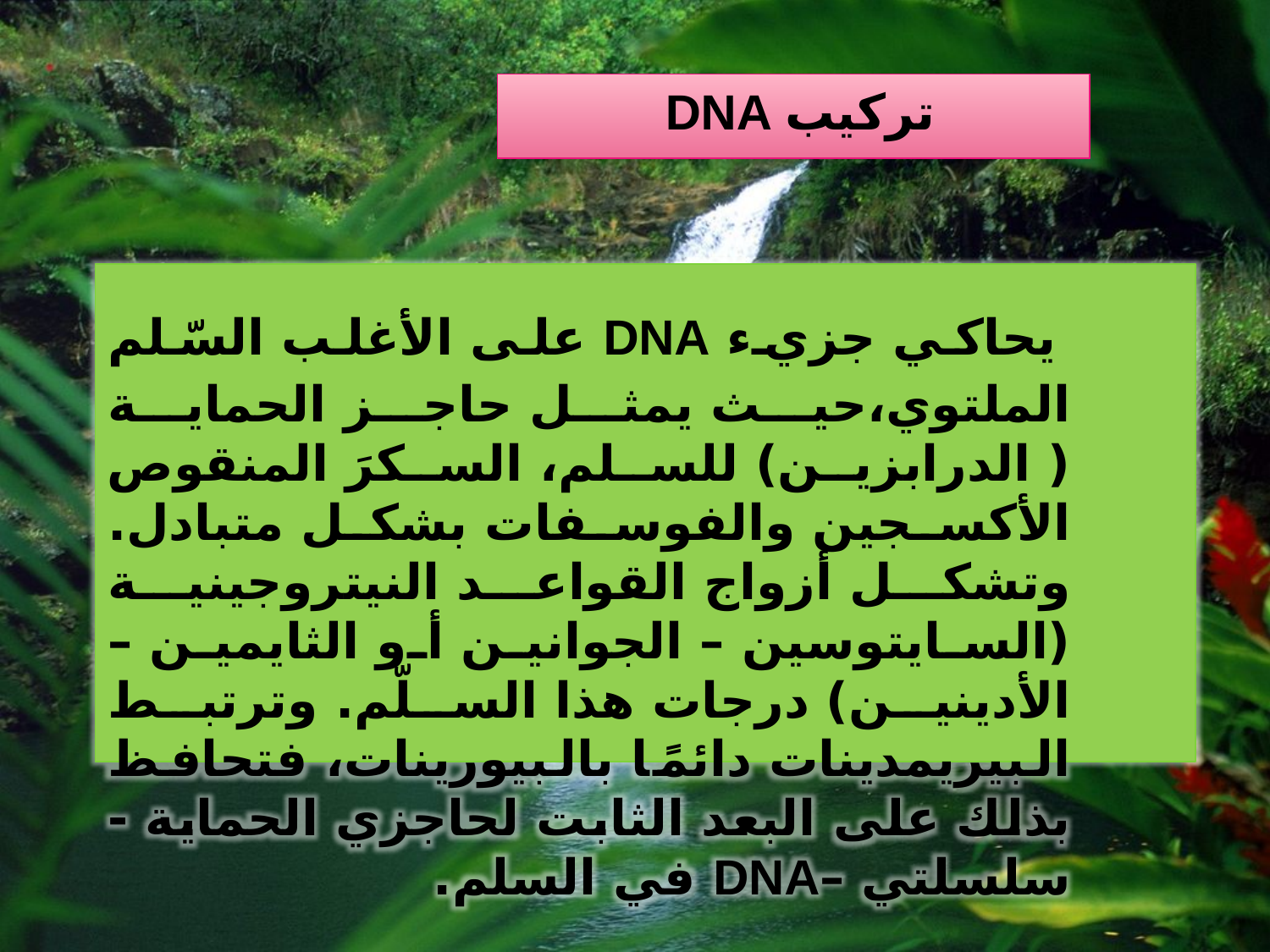

# تركيب DNA
    يحاكي جزيء DNA على الأغلب السّلم الملتوي،حيث يمثل حاجز الحماية ( الدرابزين) للسلم، السكرَ المنقوص الأكسجين والفوسفات بشكل متبادل. وتشكل أزواج القواعد النيتروجينية (السايتوسين – الجوانين أو الثايمين – الأدينين) درجات هذا السلّم. وترتبط البيريمدينات دائمًا بالبيورينات، فتحافظ بذلك على البعد الثابت لحاجزي الحماية - سلسلتي –DNA في السلم.